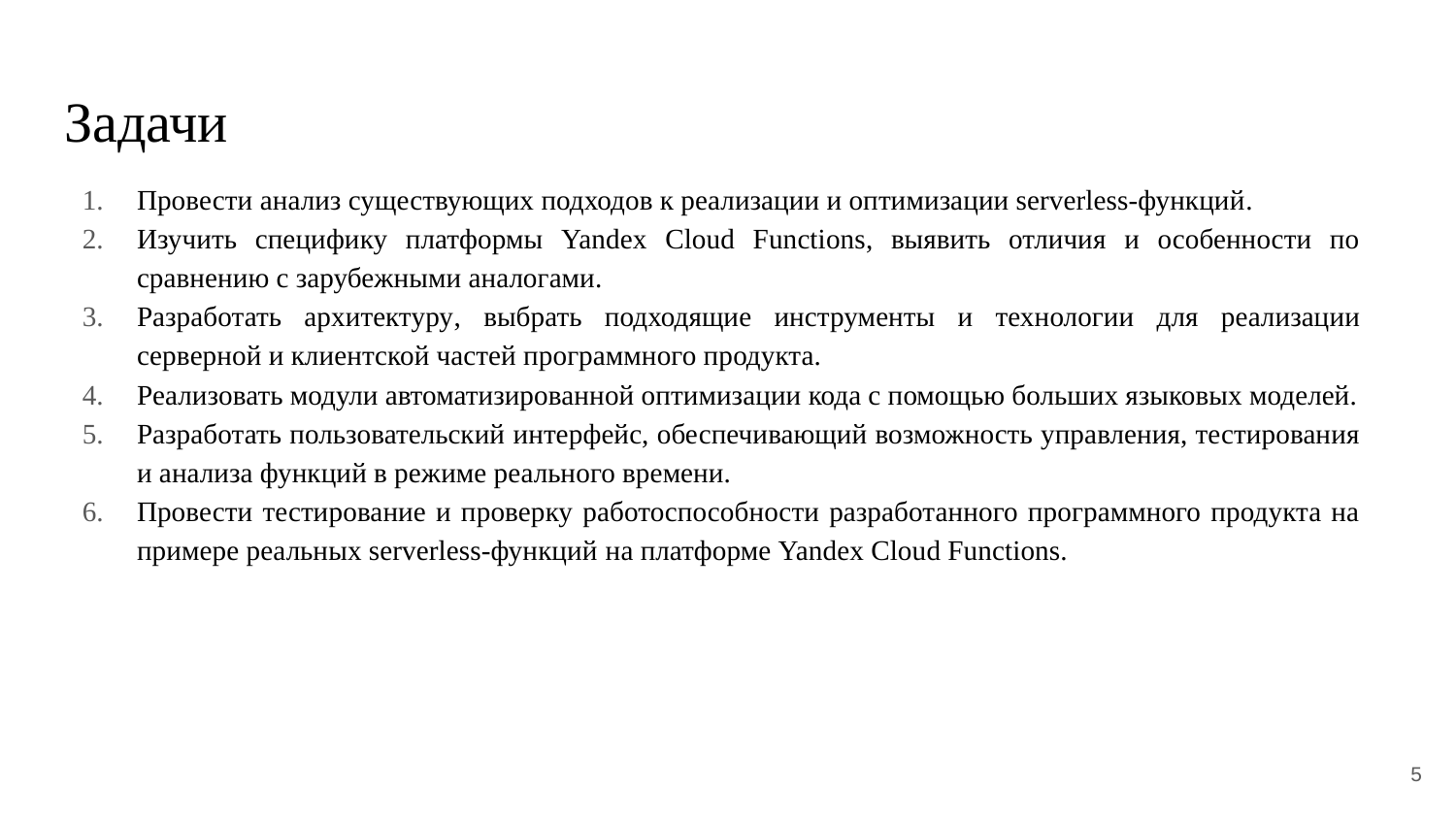

# Задачи
Провести анализ существующих подходов к реализации и оптимизации serverless-функций.
Изучить специфику платформы Yandex Cloud Functions, выявить отличия и особенности по сравнению с зарубежными аналогами.
Разработать архитектуру, выбрать подходящие инструменты и технологии для реализации серверной и клиентской частей программного продукта.
Реализовать модули автоматизированной оптимизации кода с помощью больших языковых моделей.
Разработать пользовательский интерфейс, обеспечивающий возможность управления, тестирования и анализа функций в режиме реального времени.
Провести тестирование и проверку работоспособности разработанного программного продукта на примере реальных serverless-функций на платформе Yandex Cloud Functions.
5